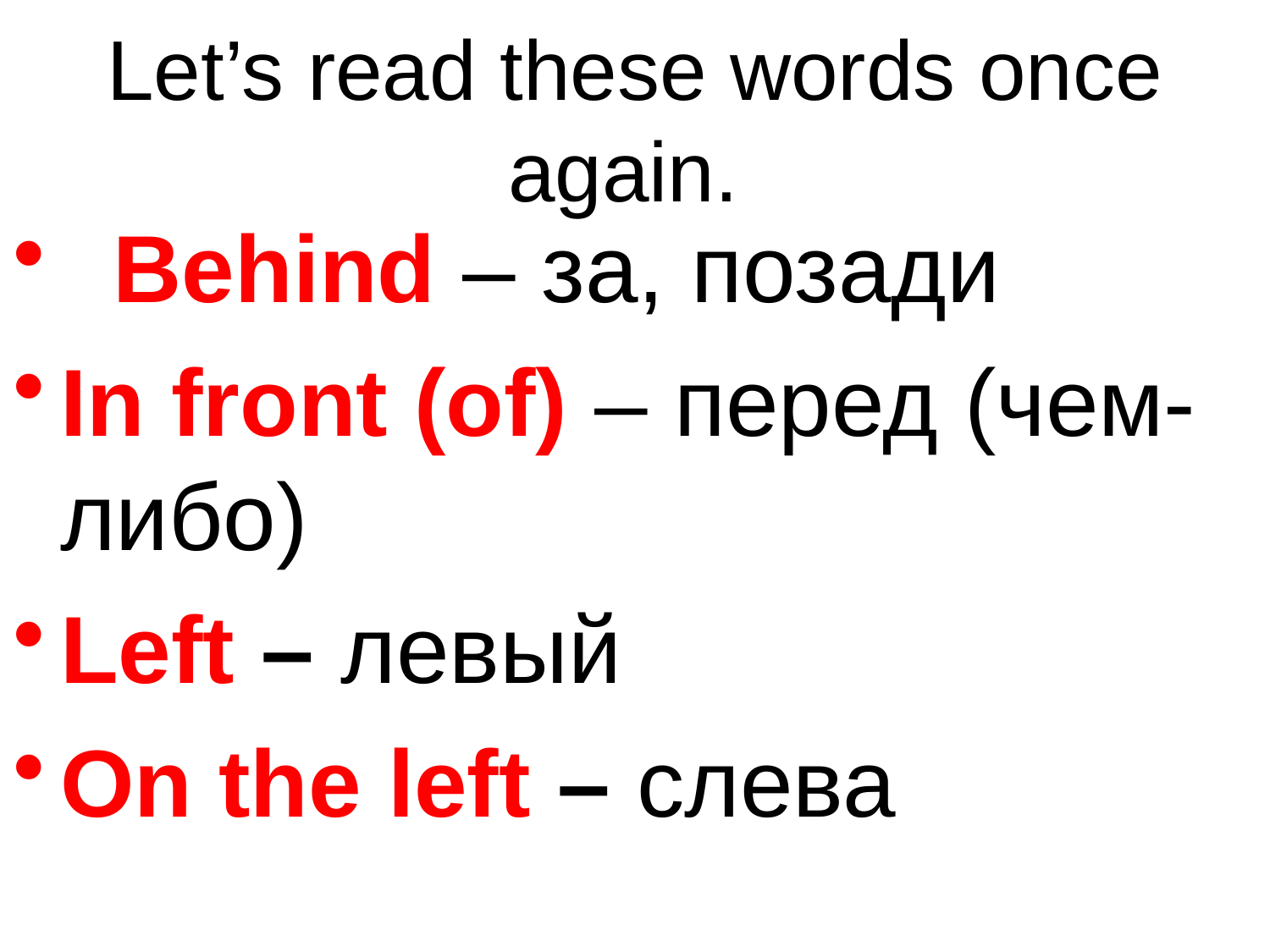

# Let’s read these words once again.
  Behind – за, позади
In front (of) – перед (чем-либо)
Left – левый
On the left – слева